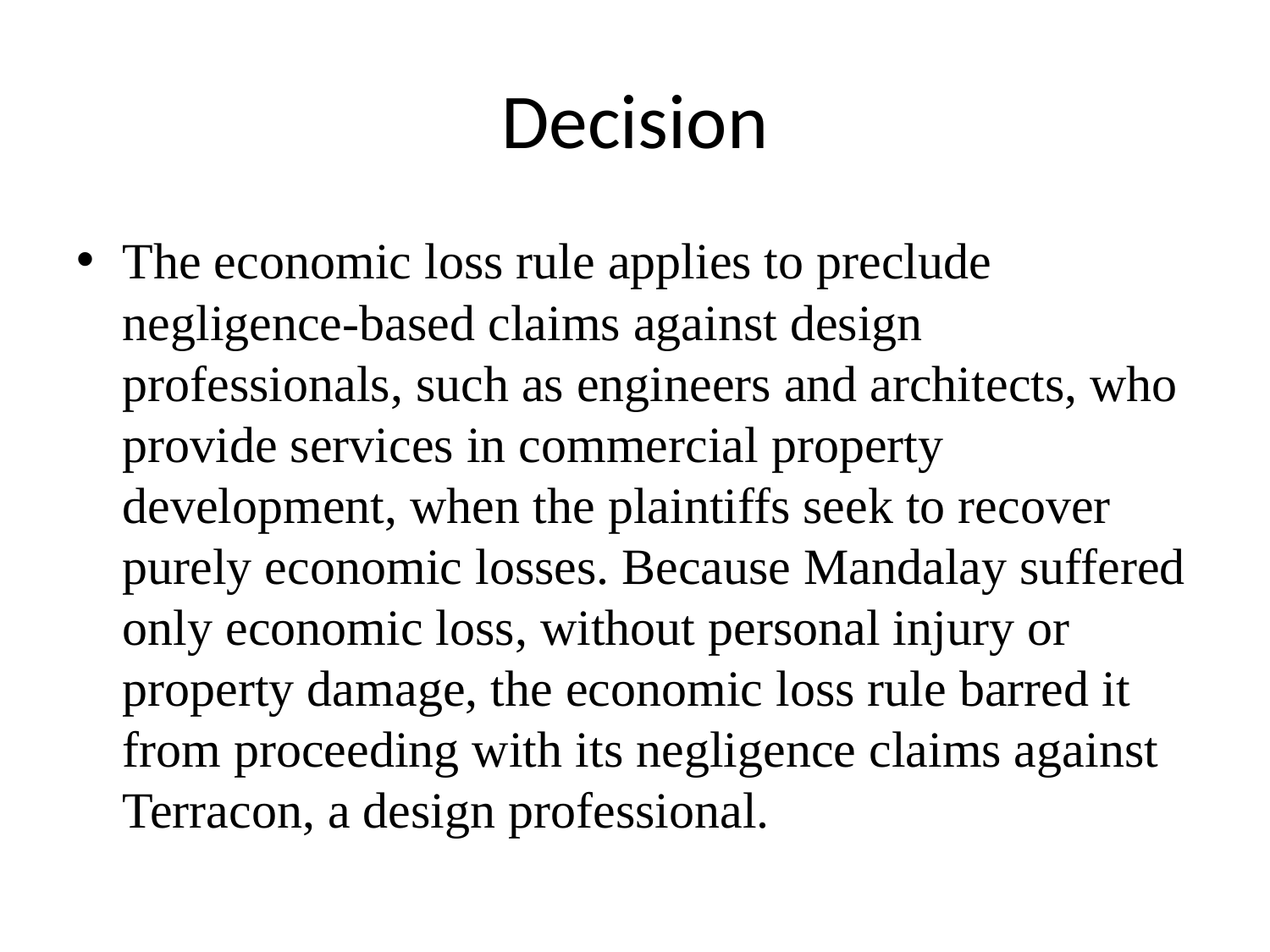

# Decision
The economic loss rule applies to preclude negligence-based claims against design professionals, such as engineers and architects, who provide services in commercial property development, when the plaintiffs seek to recover purely economic losses. Because Mandalay suffered only economic loss, without personal injury or property damage, the economic loss rule barred it from proceeding with its negligence claims against Terracon, a design professional.